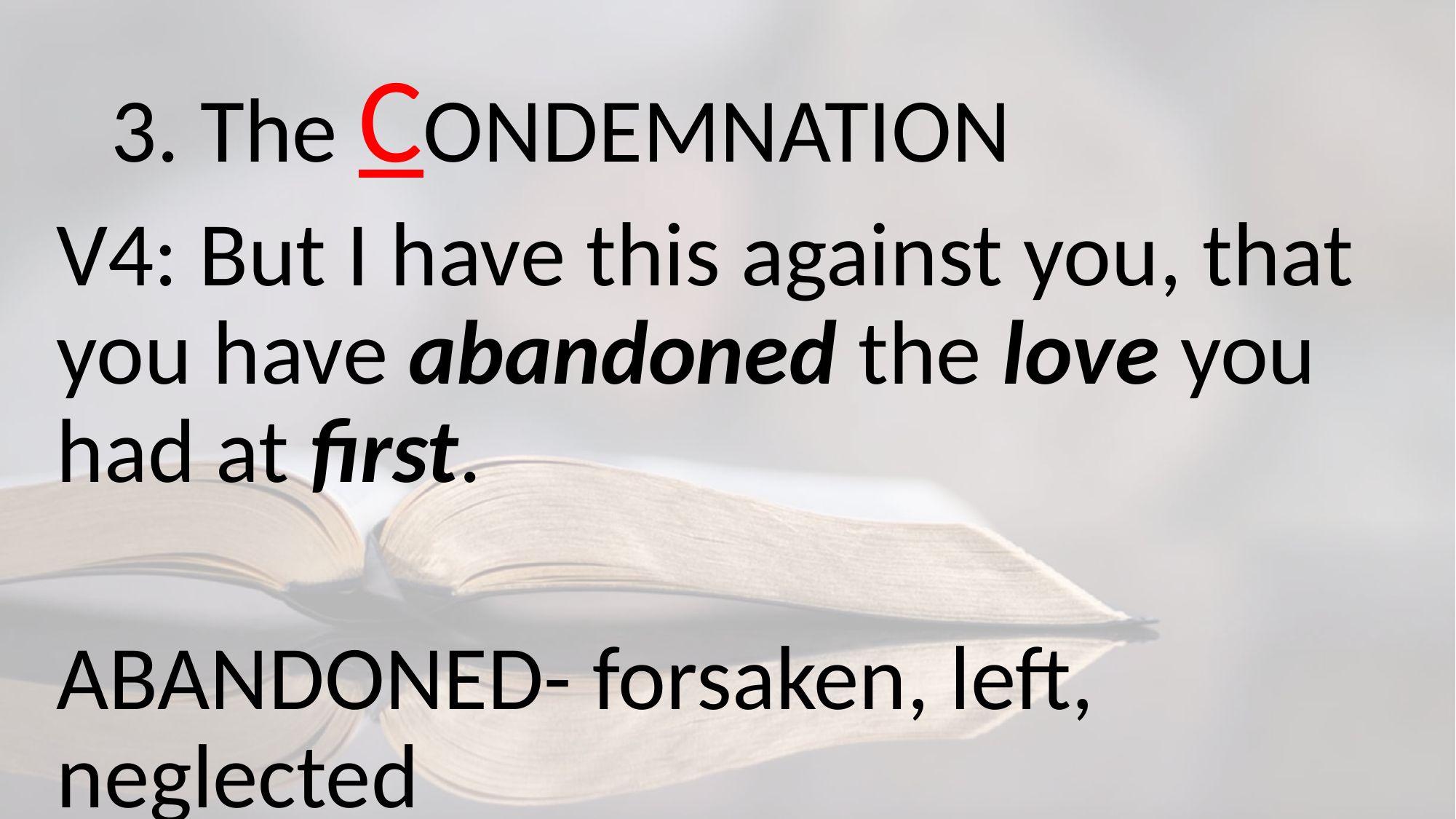

# 3. The CONDEMNATION
V4: But I have this against you, that you have abandoned the love you had at first.

ABANDONED- forsaken, left, neglected